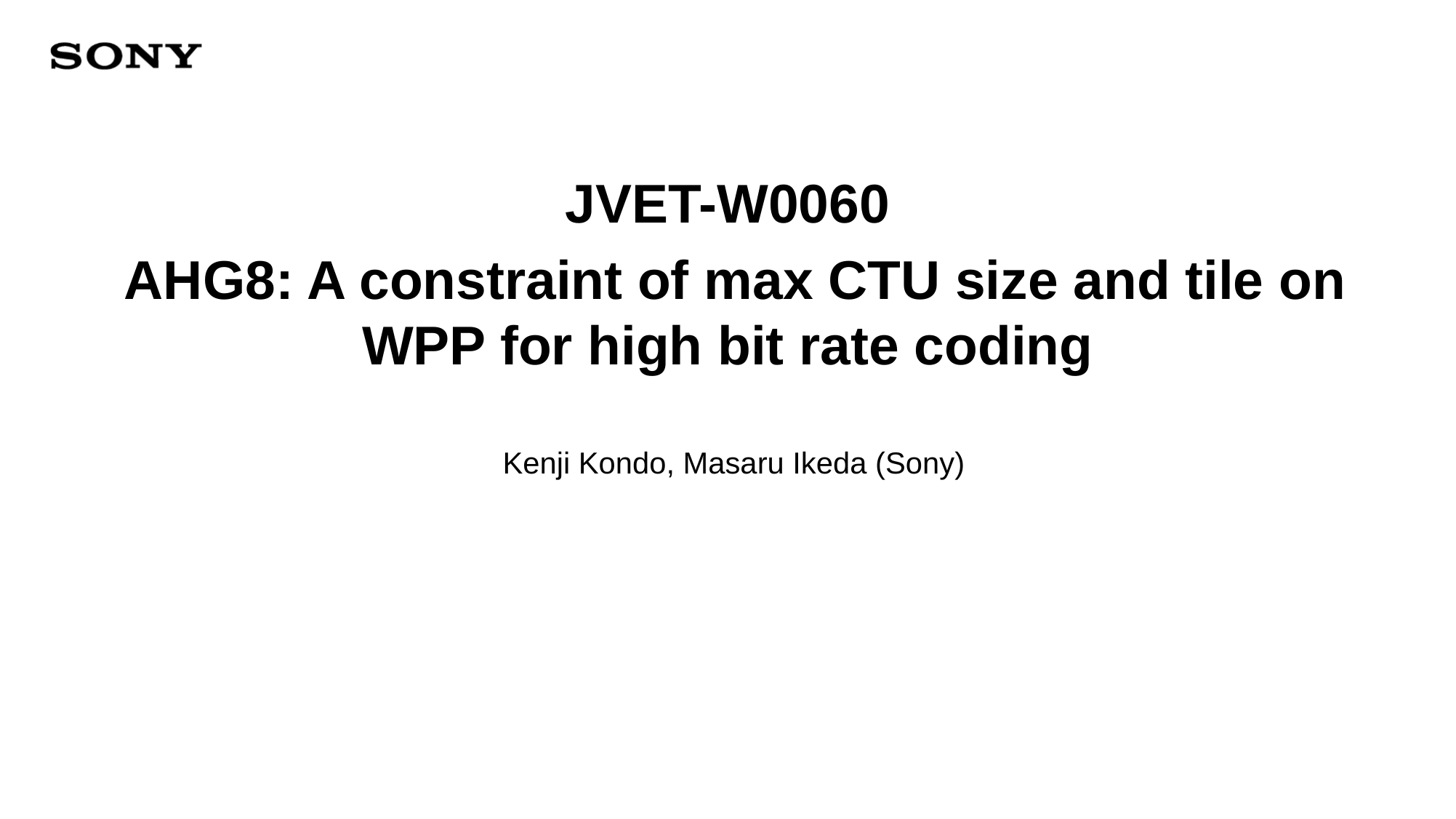

JVET-W0060
 AHG8: A constraint of max CTU size and tile on WPP for high bit rate coding
Kenji Kondo, Masaru Ikeda (Sony)